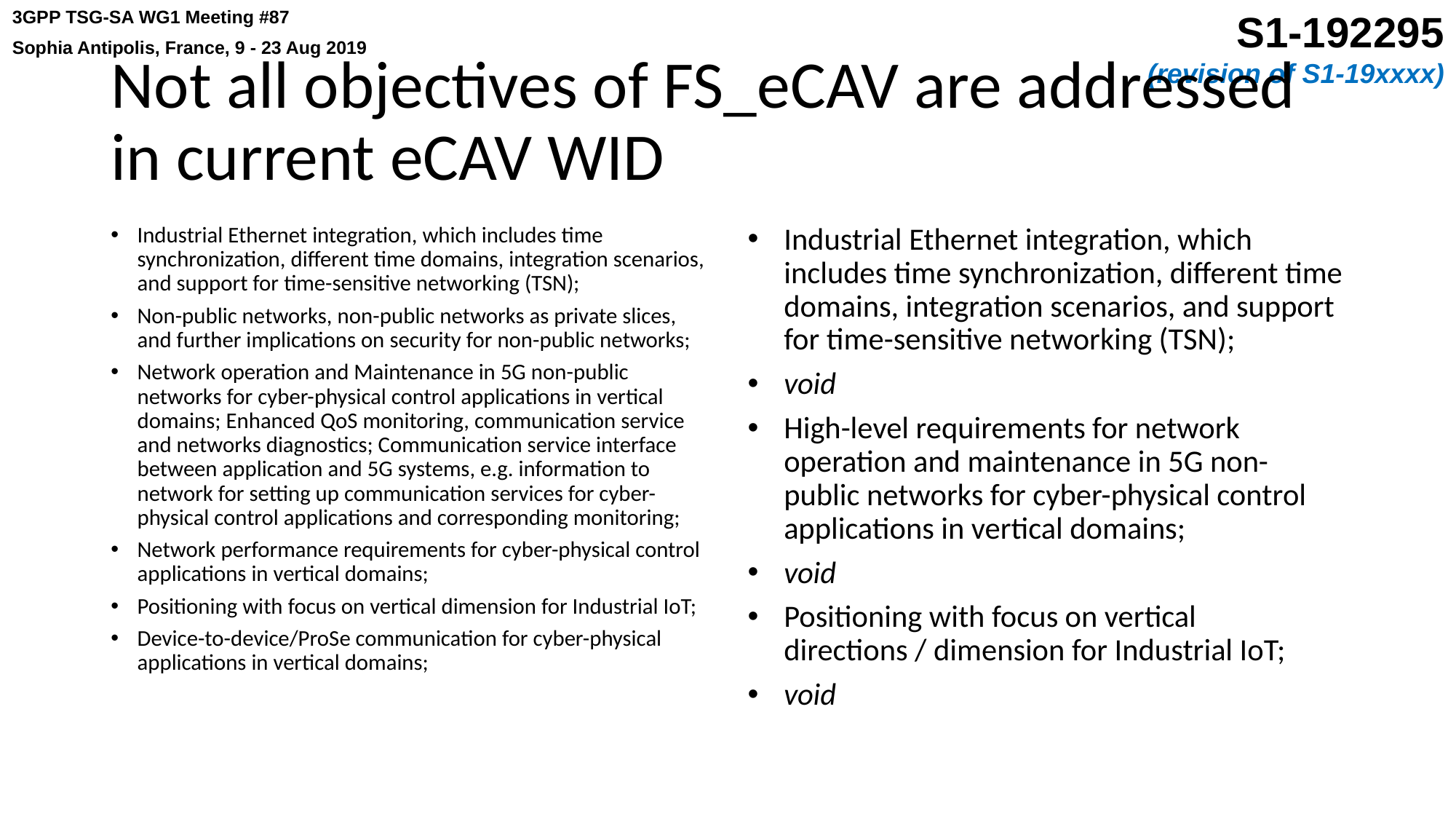

# Not all objectives of FS_eCAV are addressed in current eCAV WID
Industrial Ethernet integration, which includes time synchronization, different time domains, integration scenarios, and support for time-sensitive networking (TSN);
Non-public networks, non-public networks as private slices, and further implications on security for non-public networks;
Network operation and Maintenance in 5G non-public networks for cyber-physical control applications in vertical domains; Enhanced QoS monitoring, communication service and networks diagnostics; Communication service interface between application and 5G systems, e.g. information to network for setting up communication services for cyber-physical control applications and corresponding monitoring;
Network performance requirements for cyber-physical control applications in vertical domains;
Positioning with focus on vertical dimension for Industrial IoT;
Device-to-device/ProSe communication for cyber-physical applications in vertical domains;
Industrial Ethernet integration, which includes time synchronization, different time domains, integration scenarios, and support for time-sensitive networking (TSN);
void
High-level requirements for network operation and maintenance in 5G non-public networks for cyber-physical control applications in vertical domains;
void
Positioning with focus on vertical directions / dimension for Industrial IoT;
void